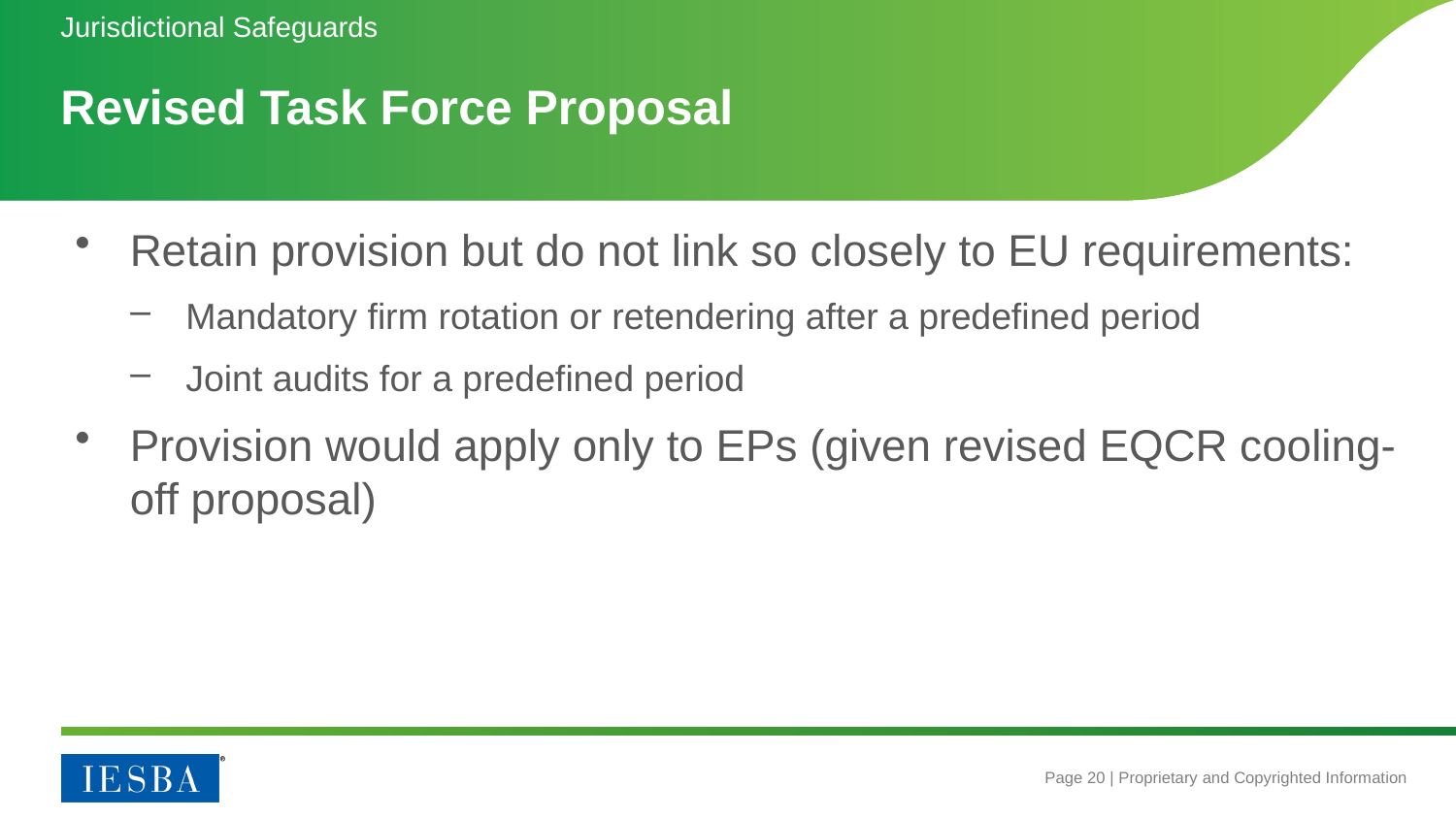

Jurisdictional Safeguards
# Revised Task Force Proposal
Retain provision but do not link so closely to EU requirements:
Mandatory firm rotation or retendering after a predefined period
Joint audits for a predefined period
Provision would apply only to EPs (given revised EQCR cooling-off proposal)